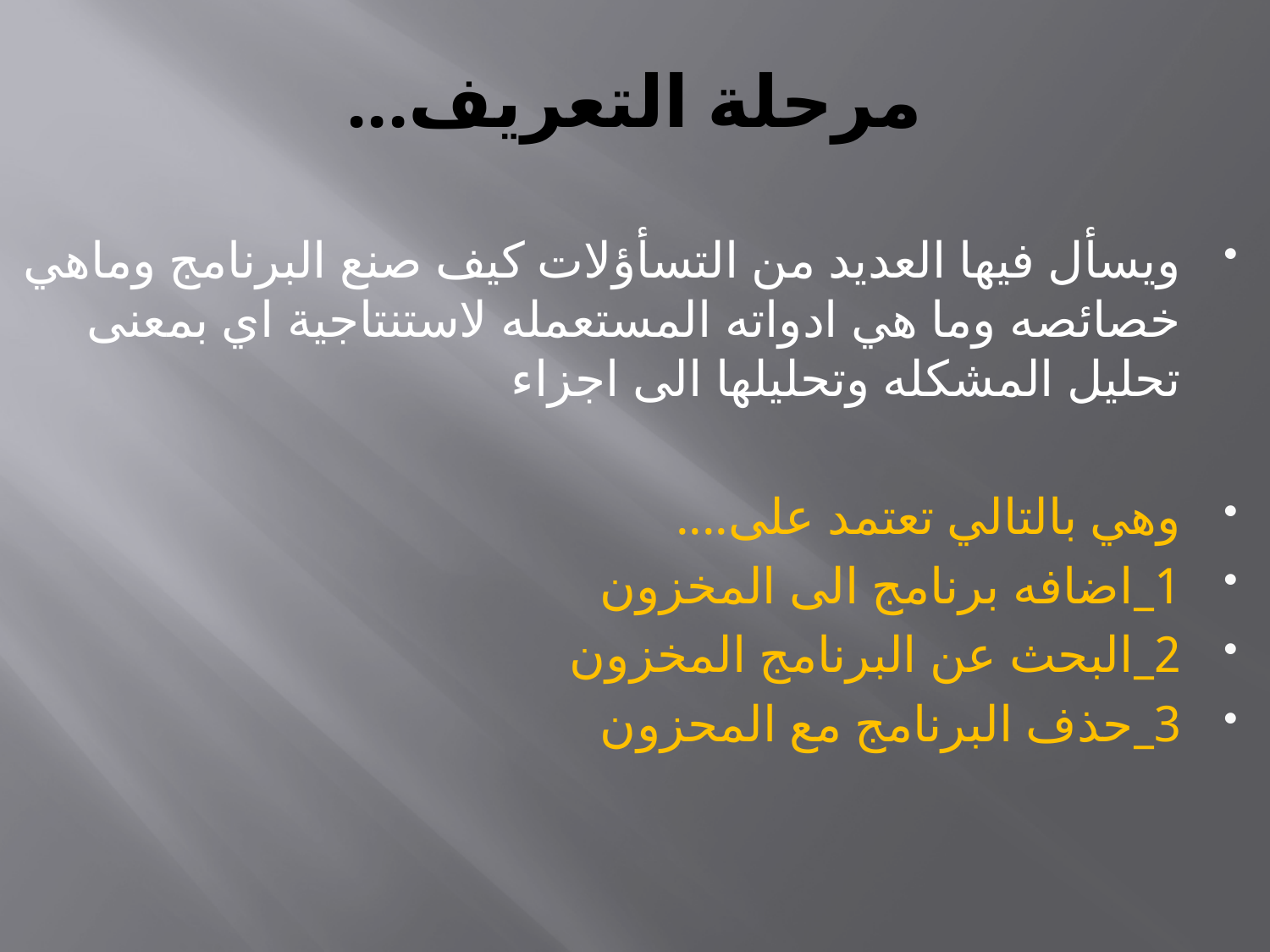

# مرحلة التعريف...
ويسأل فيها العديد من التسأؤلات كيف صنع البرنامج وماهي خصائصه وما هي ادواته المستعمله لاستنتاجية اي بمعنى تحليل المشكله وتحليلها الى اجزاء

وهي بالتالي تعتمد على....
1_اضافه برنامج الى المخزون
2_البحث عن البرنامج المخزون
3_حذف البرنامج مع المحزون